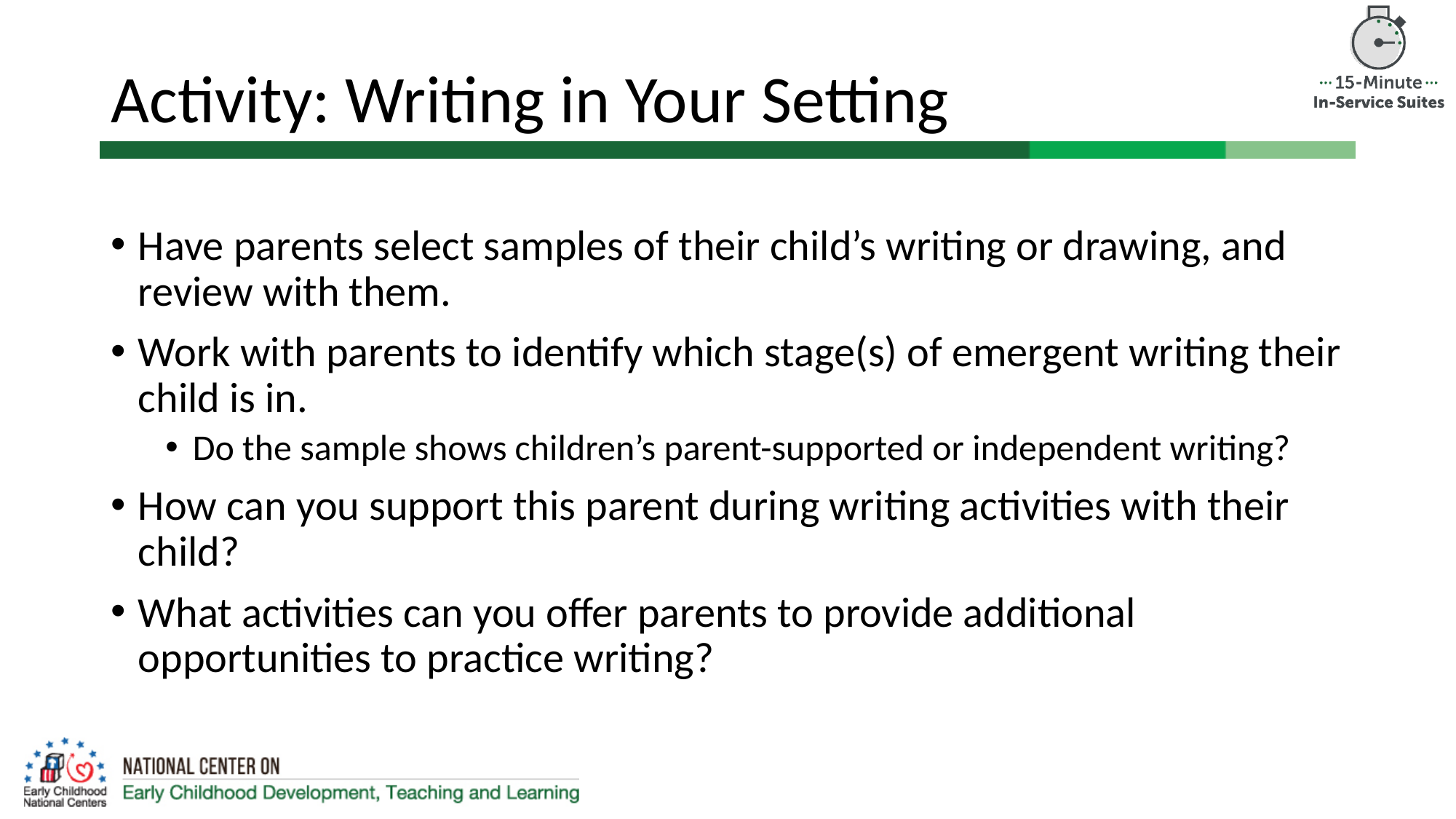

# Activity: Writing in Your Setting
Have parents select samples of their child’s writing or drawing, and review with them.
Work with parents to identify which stage(s) of emergent writing their child is in.
Do the sample shows children’s parent-supported or independent writing?
How can you support this parent during writing activities with their child?
What activities can you offer parents to provide additional opportunities to practice writing?